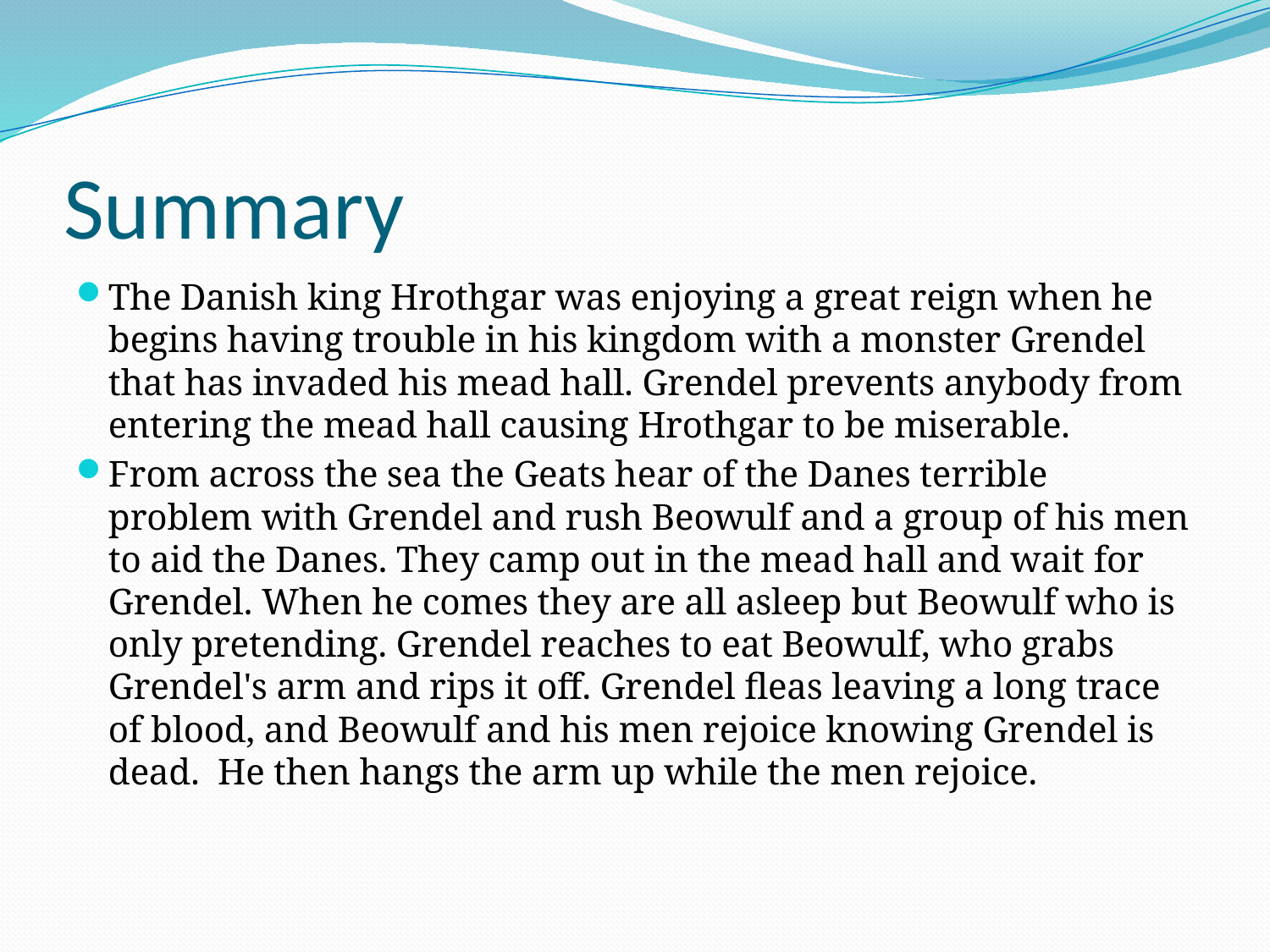

# Summary
The Danish king Hrothgar was enjoying a great reign when he begins having trouble in his kingdom with a monster Grendel that has invaded his mead hall. Grendel prevents anybody from entering the mead hall causing Hrothgar to be miserable.
From across the sea the Geats hear of the Danes terrible problem with Grendel and rush Beowulf and a group of his men to aid the Danes. They camp out in the mead hall and wait for Grendel. When he comes they are all asleep but Beowulf who is only pretending. Grendel reaches to eat Beowulf, who grabs Grendel's arm and rips it off. Grendel fleas leaving a long trace of blood, and Beowulf and his men rejoice knowing Grendel is dead.  He then hangs the arm up while the men rejoice.